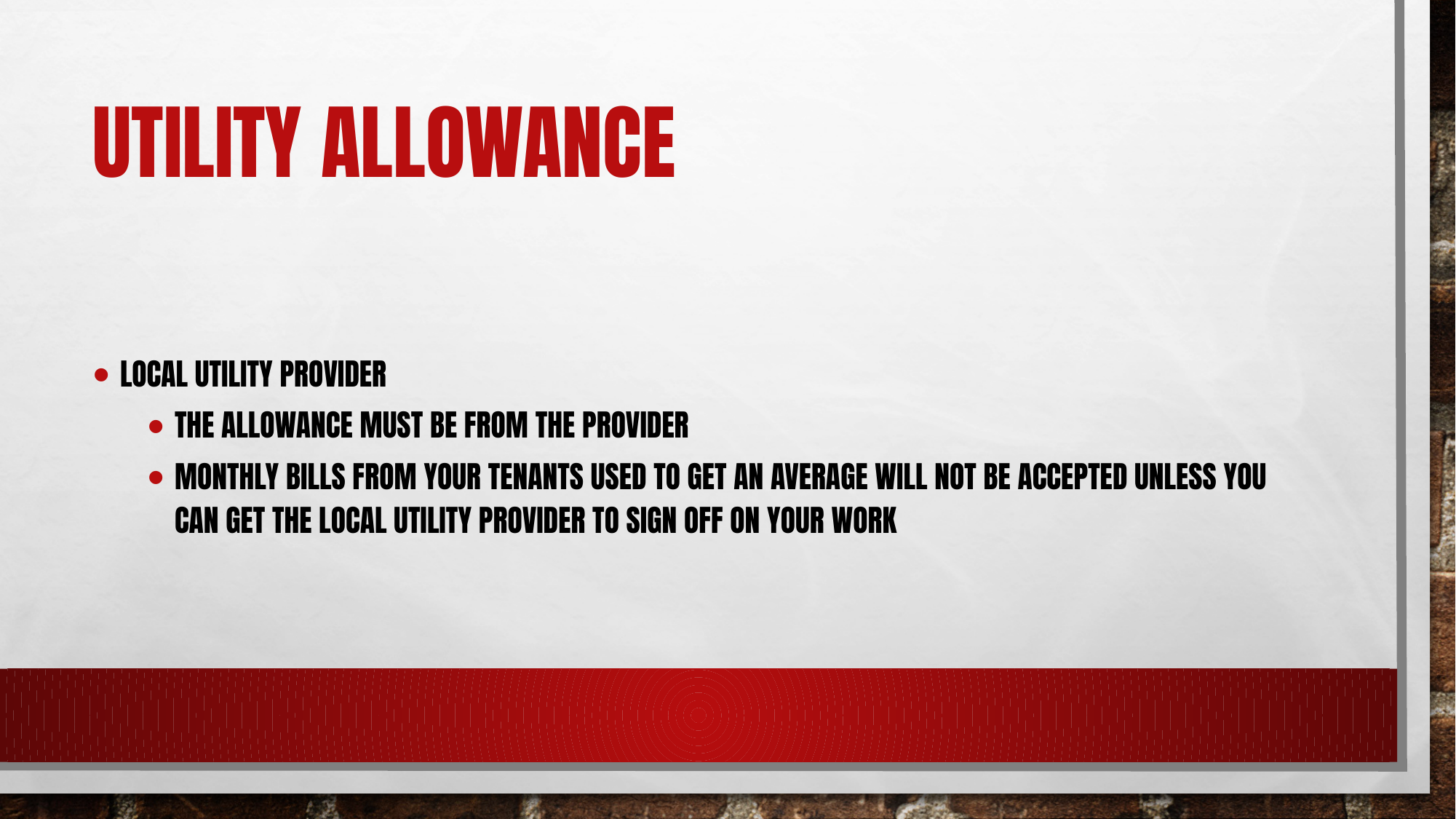

# Utility Allowance
Local utility provider
The allowance must be from the provider
Monthly bills from your tenants used to get an average will not be accepted unless you can get the local utility provider to sign off on your work